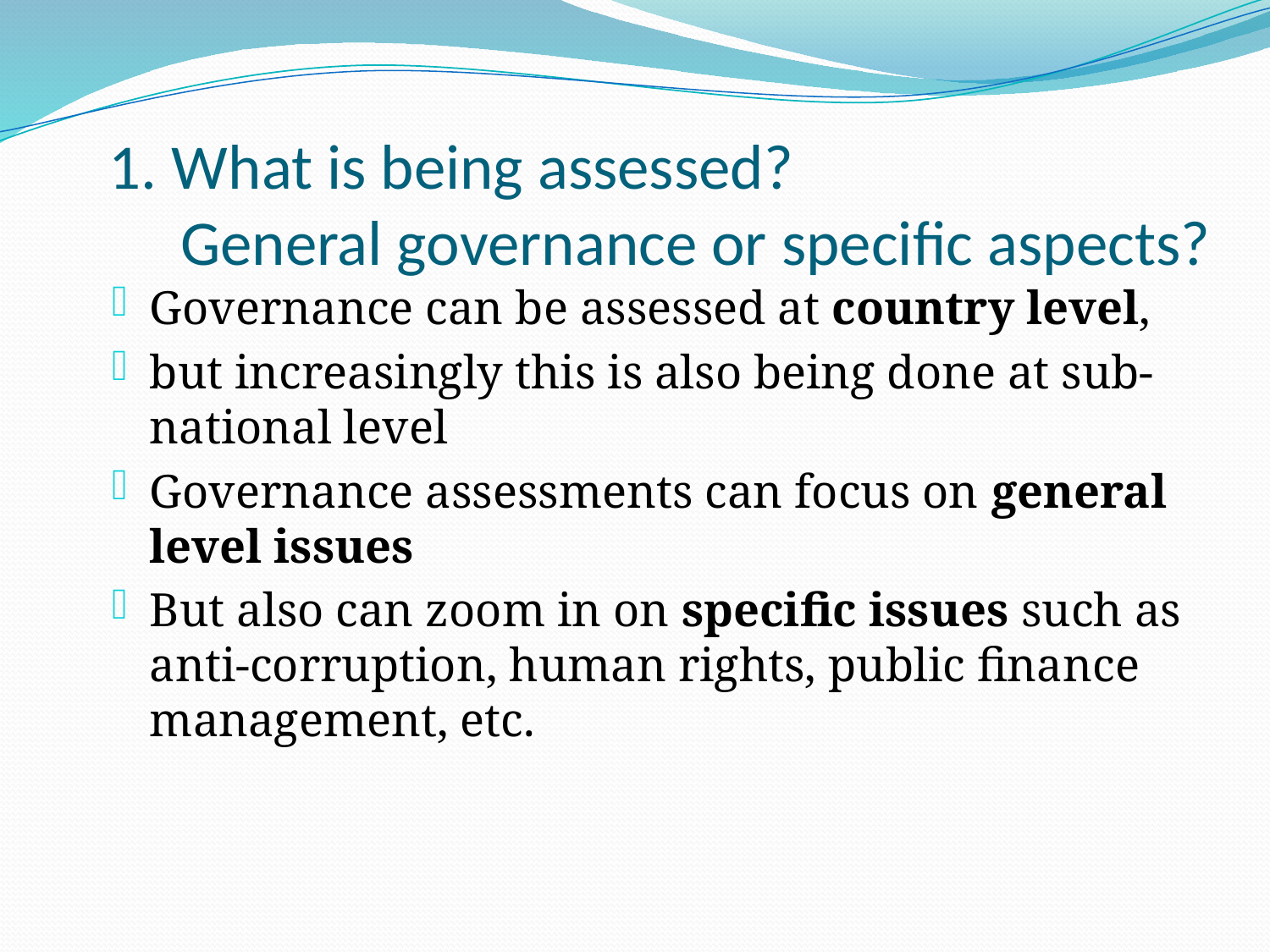

# 1. What is being assessed? General governance or specific aspects?

Governance can be assessed at country level,
but increasingly this is also being done at sub-national level
Governance assessments can focus on general level issues
But also can zoom in on specific issues such as anti-corruption, human rights, public finance management, etc.